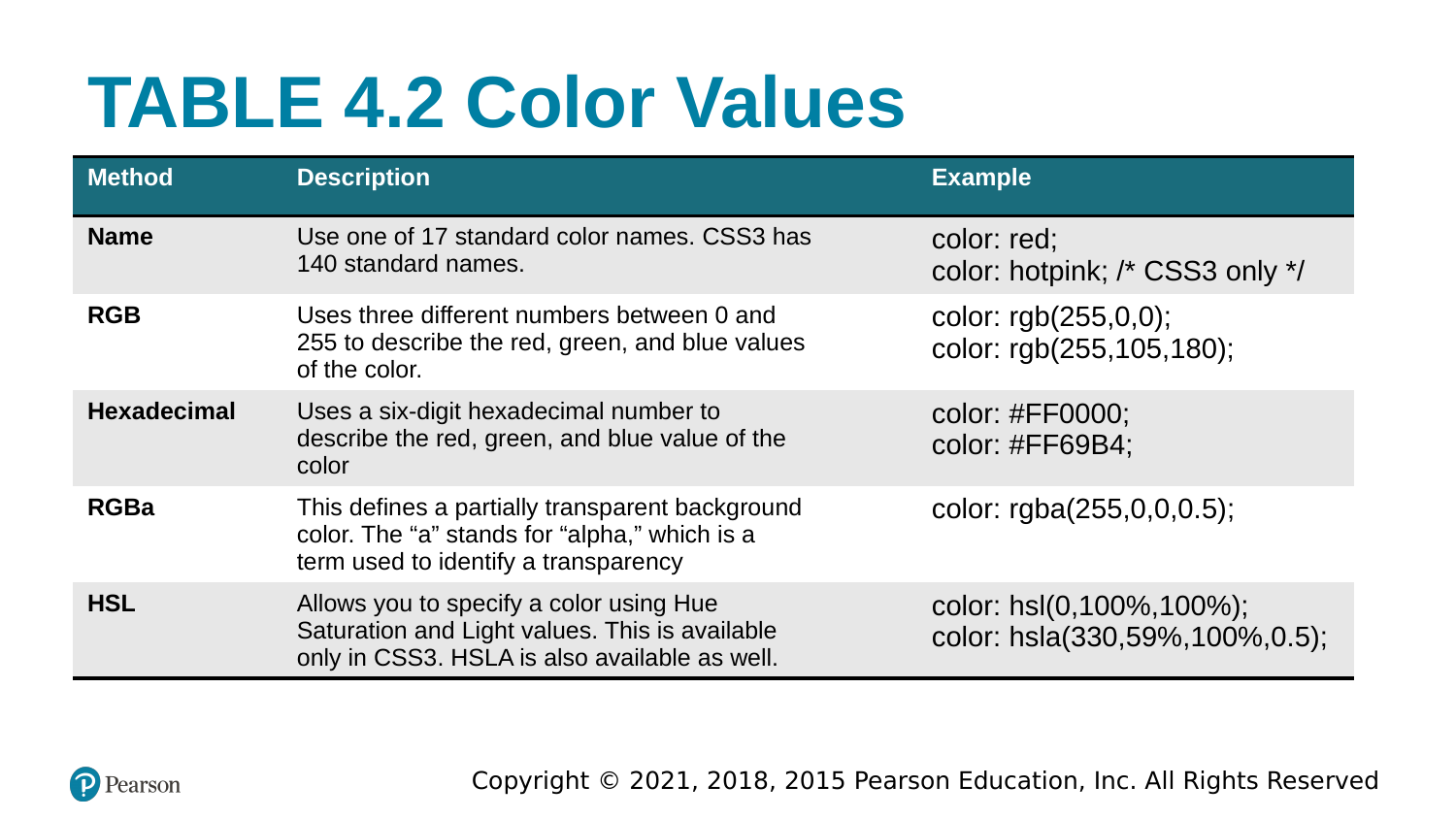

# TABLE 4.2 Color Values
| Method | Description | Example |
| --- | --- | --- |
| Name | Use one of 17 standard color names. CSS3 has 140 standard names. | color: red; color: hotpink; /\* CSS3 only \*/ |
| RGB | Uses three different numbers between 0 and 255 to describe the red, green, and blue values of the color. | color: rgb(255,0,0); color: rgb(255,105,180); |
| Hexadecimal | Uses a six-digit hexadecimal number to describe the red, green, and blue value of the color | color: #FF0000; color: #FF69B4; |
| RGBa | This defines a partially transparent background color. The “a” stands for “alpha,” which is a term used to identify a transparency | color: rgba(255,0,0,0.5); |
| HSL | Allows you to specify a color using Hue Saturation and Light values. This is available only in CSS3. HSLA is also available as well. | color: hsl(0,100%,100%); color: hsla(330,59%,100%,0.5); |